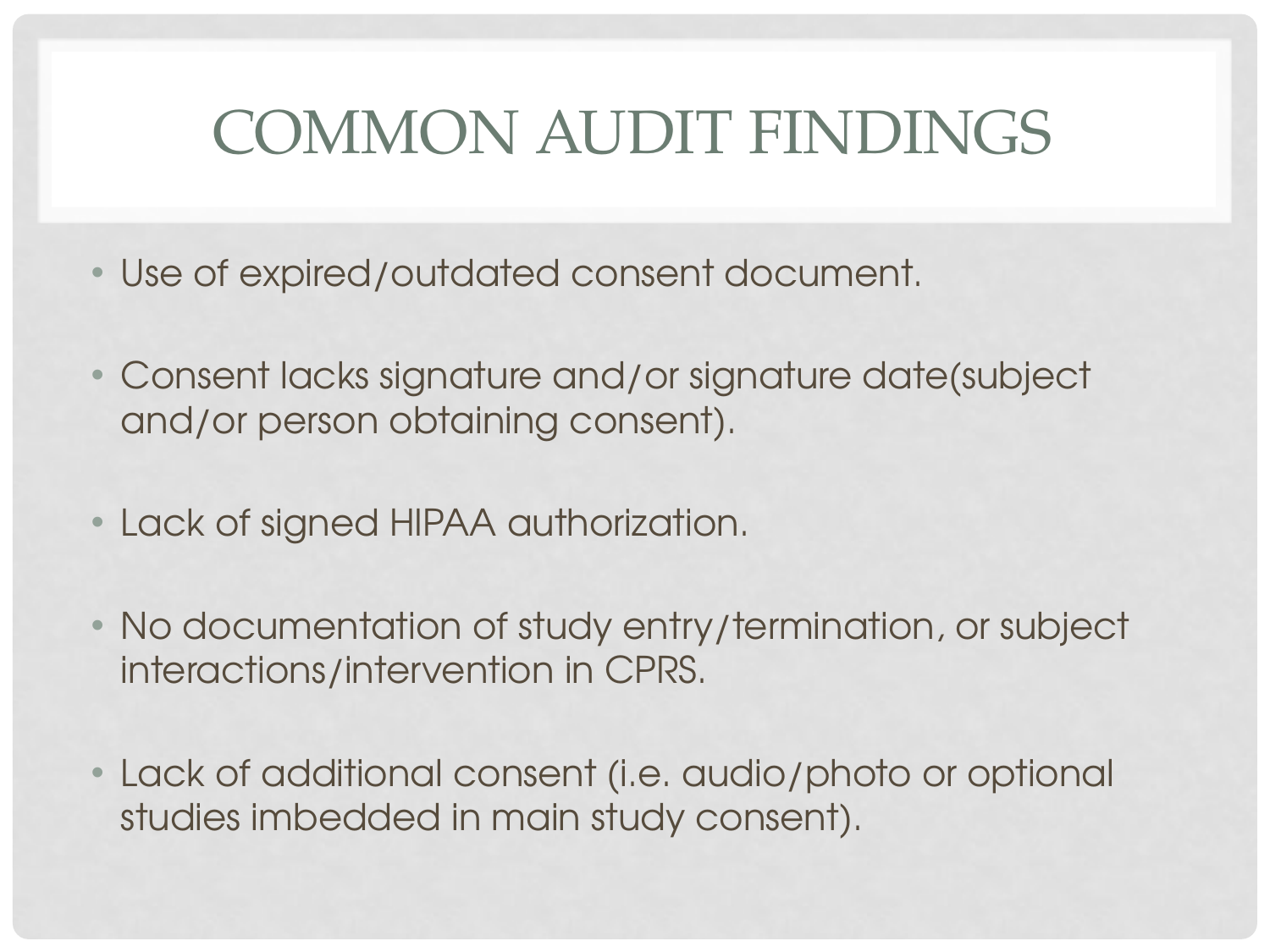

# Common Audit Findings
Use of expired/outdated consent document.

Consent lacks signature and/or signature date(subject and/or person obtaining consent).

Lack of signed HIPAA authorization.

No documentation of study entry/termination, or subject interactions/intervention in CPRS.

Lack of additional consent (i.e. audio/photo or optional studies imbedded in main study consent).